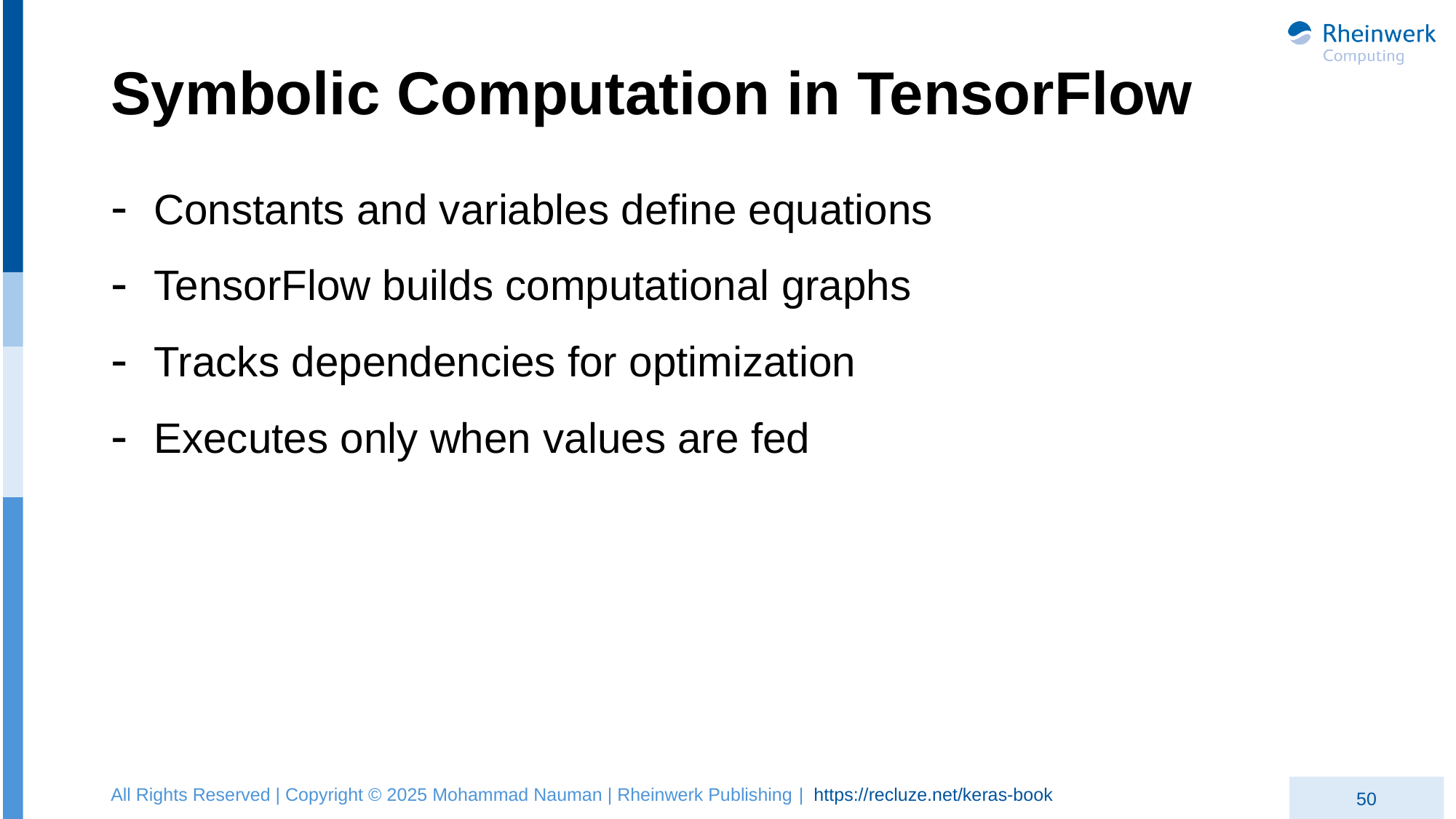

# Symbolic Computation in TensorFlow
Constants and variables define equations
TensorFlow builds computational graphs
Tracks dependencies for optimization
Executes only when values are fed